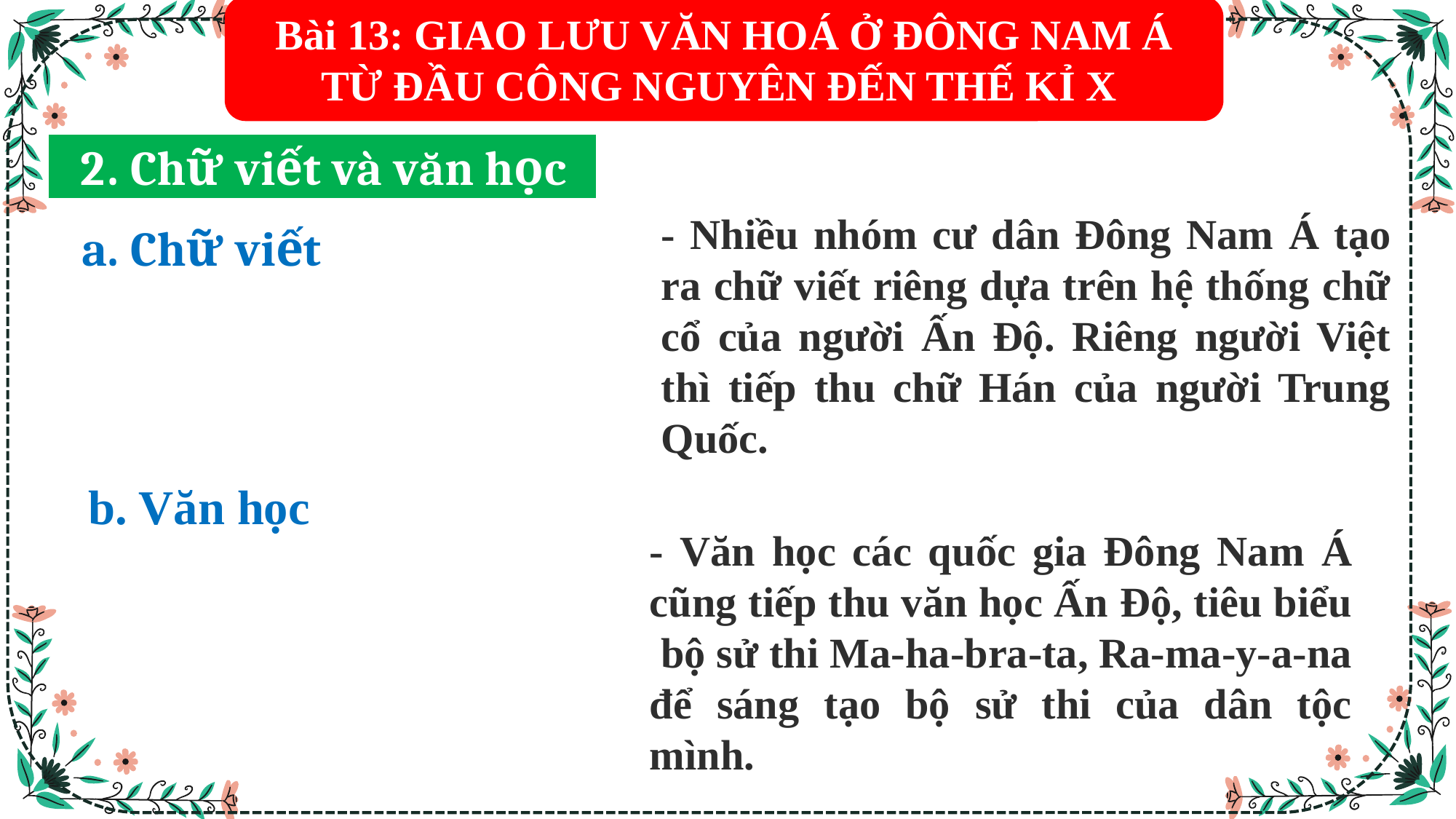

Bài 13: GIAO LƯU VĂN HOÁ Ở ĐÔNG NAM Á TỪ ĐẦU CÔNG NGUYÊN ĐẾN THẾ KỈ X

2. Chữ viết và văn học
- Nhiều nhóm cư dân Đông Nam Á tạo ra chữ viết riêng dựa trên hệ thống chữ cổ của người Ấn Độ. Riêng người Việt thì tiếp thu chữ Hán của người Trung Quốc.
a. Chữ viết

b. Văn học
- Văn học các quốc gia Đông Nam Á cũng tiếp thu văn học Ấn Độ, tiêu biểu  bộ sử thi Ma-ha-bra-ta, Ra-ma-y-a-na để sáng tạo bộ sử thi của dân tộc mình.